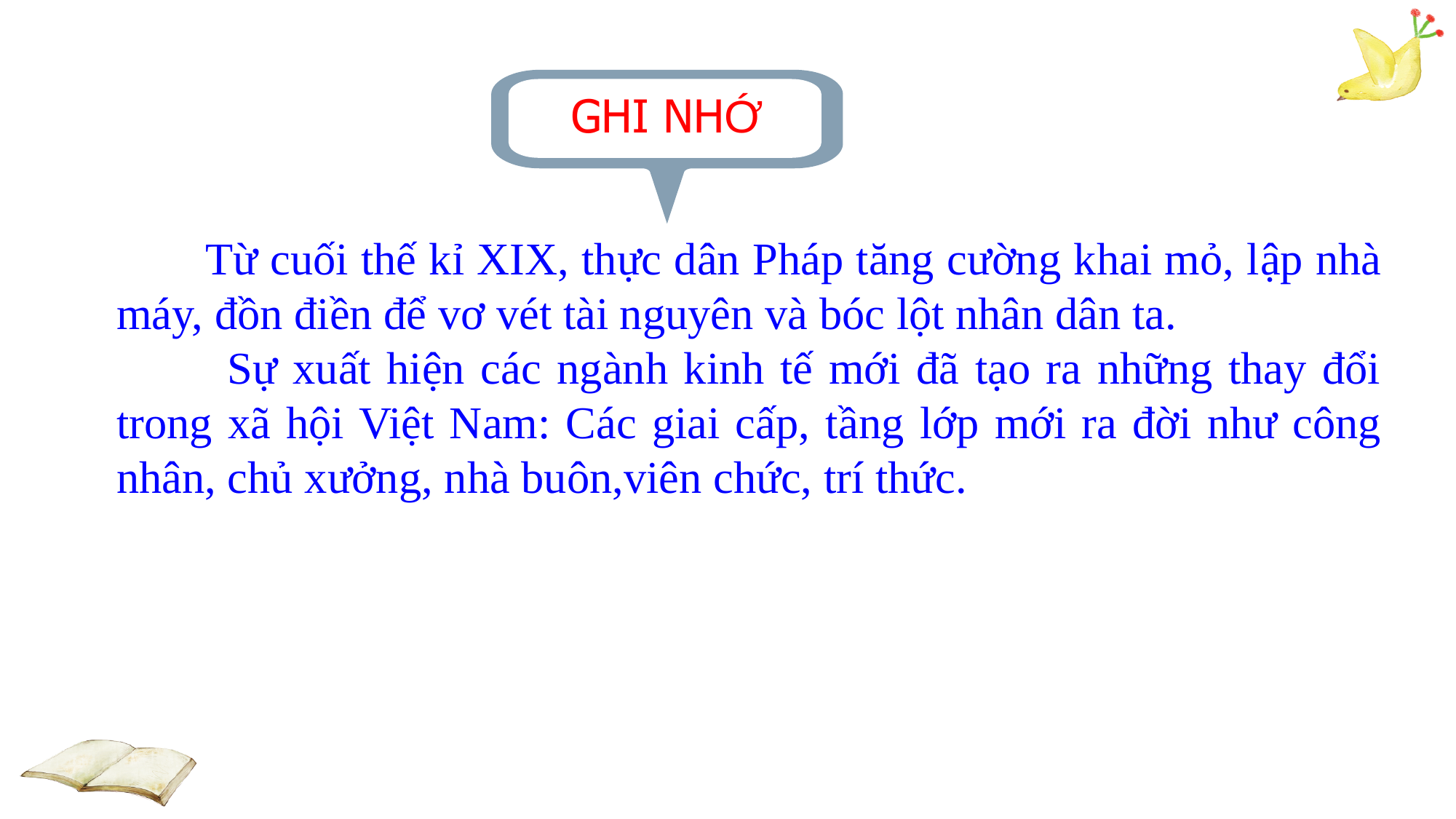

GHI NHỚ

       Từ cuối thế kỉ XIX, thực dân Pháp tăng cường khai mỏ, lập nhà máy, đồn điền để vơ vét tài nguyên và bóc lột nhân dân ta.
       Sự xuất hiện các ngành kinh tế mới đã tạo ra những thay đổi trong xã hội Việt Nam: Các giai cấp, tầng lớp mới ra đời như công nhân, chủ xưởng, nhà buôn,viên chức, trí thức.